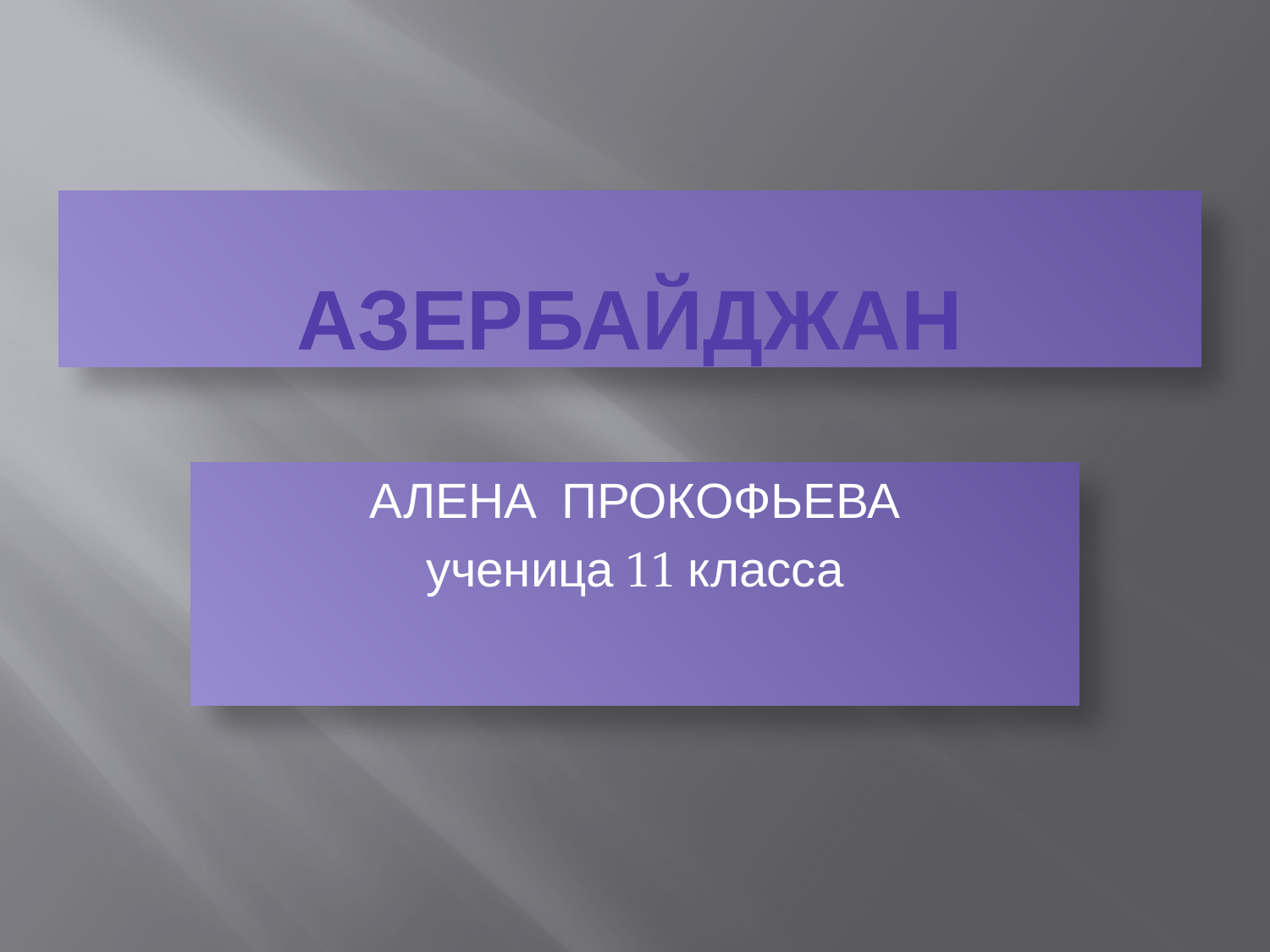

# Азербайджан
АЛЕНА  ПРОКОФЬЕВА
ученица 11 класса
 надписи